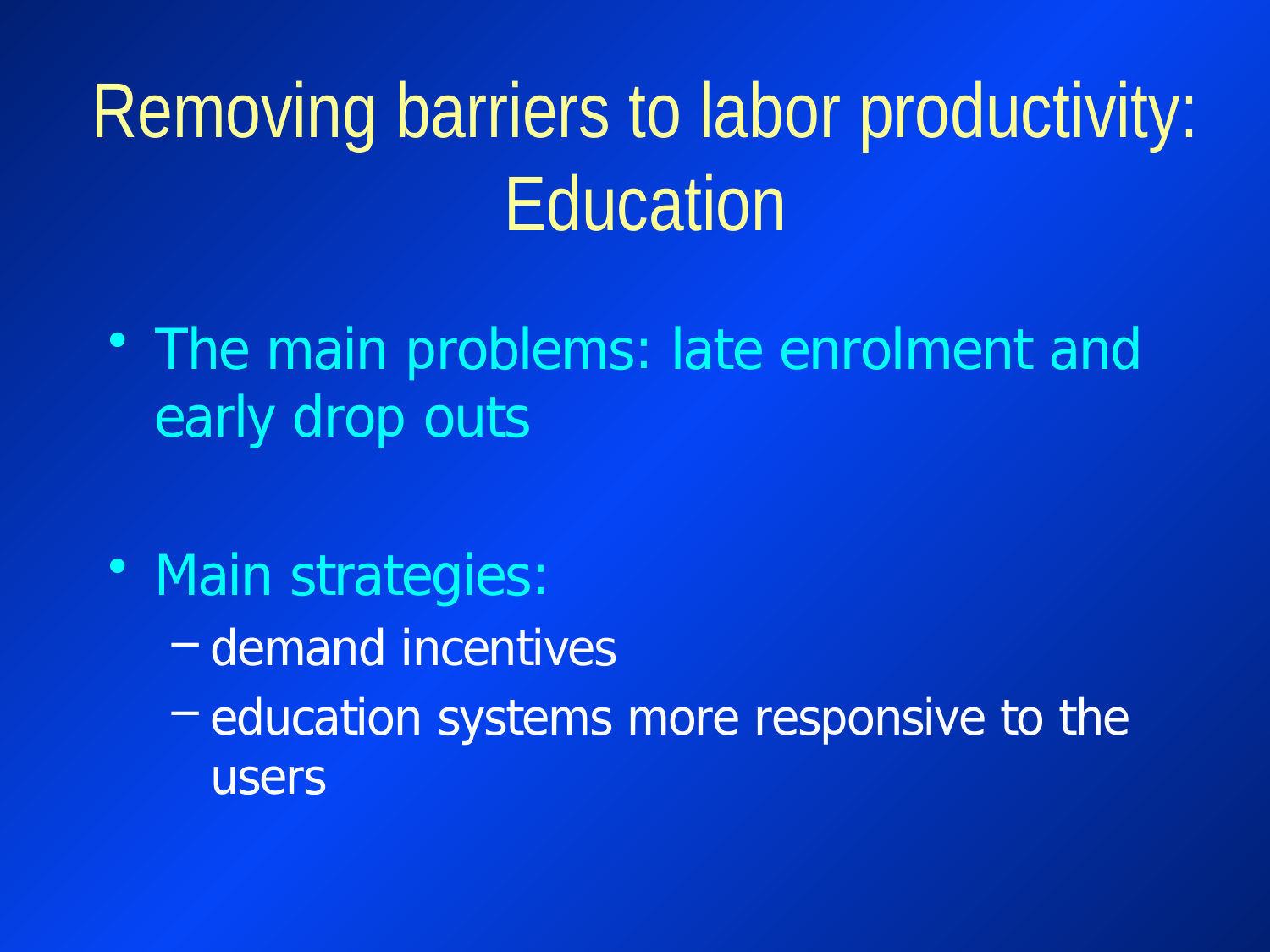

# Removing barriers to labor productivity: Education
The main problems: late enrolment and early drop outs

Main strategies:
demand incentives
education systems more responsive to the users